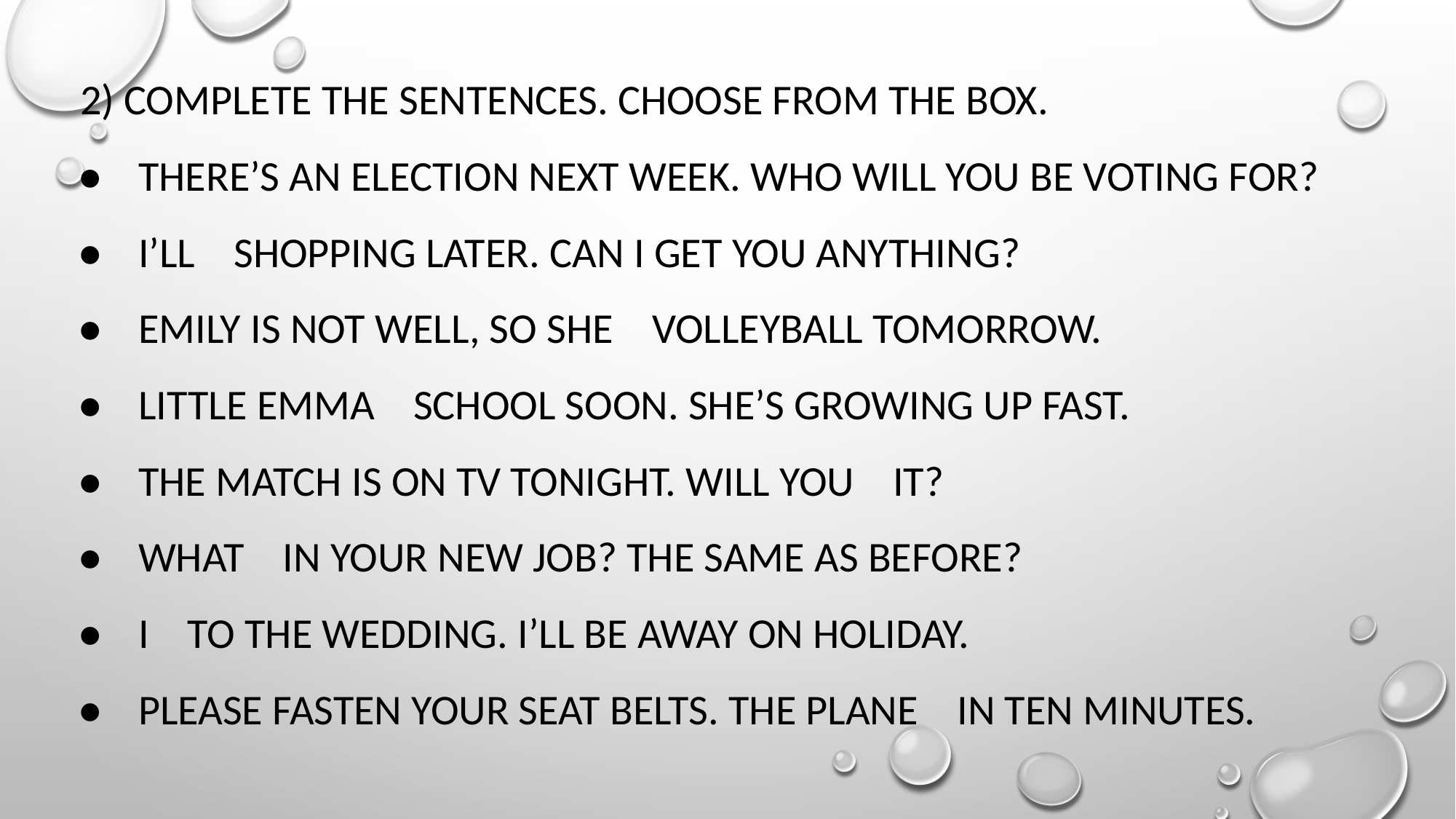

2) Complete the sentences. Choose from the box.
⦁    There’s an election next week. Who will you be voting for?
⦁    I’ll    shopping later. Can I get you anything?
⦁    Emily is not well, so she    volleyball tomorrow.
⦁    Little Emma    school soon. She’s growing up fast.
⦁    The match is on TV tonight. Will you    it?
⦁    What    in your new job? The same as before?
⦁    I    to the wedding. I’ll be away on holiday.
⦁    Please fasten your seat belts. The plane    in ten minutes.

#